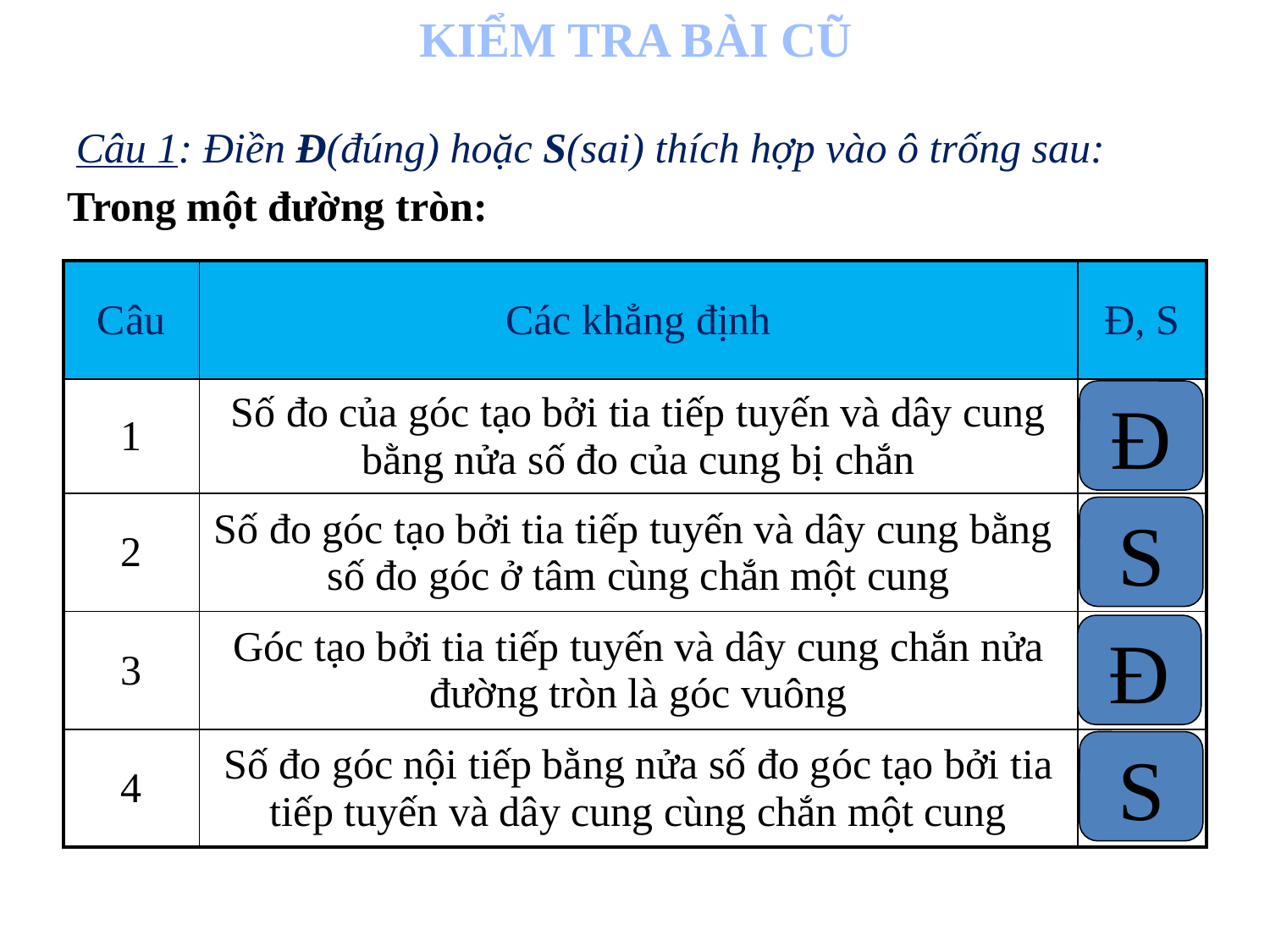

KIỂM TRA BÀI CŨ
Câu 1: Điền Đ(đúng) hoặc S(sai) thích hợp vào ô trống sau:
Trong một đường tròn:
| Câu | Các khẳng định | Đ, S |
| --- | --- | --- |
| 1 | Số đo của góc tạo bởi tia tiếp tuyến và dây cung bằng nửa số đo của cung bị chắn |  |
| 2 | Số đo góc tạo bởi tia tiếp tuyến và dây cung bằng số đo góc ở tâm cùng chắn một cung |  |
| 3 | Góc tạo bởi tia tiếp tuyến và dây cung chắn nửa đường tròn là góc vuông |  |
| 4 | Số đo góc nội tiếp bằng nửa số đo góc tạo bởi tia tiếp tuyến và dây cung cùng chắn một cung |  |
Đ
S
Đ
S